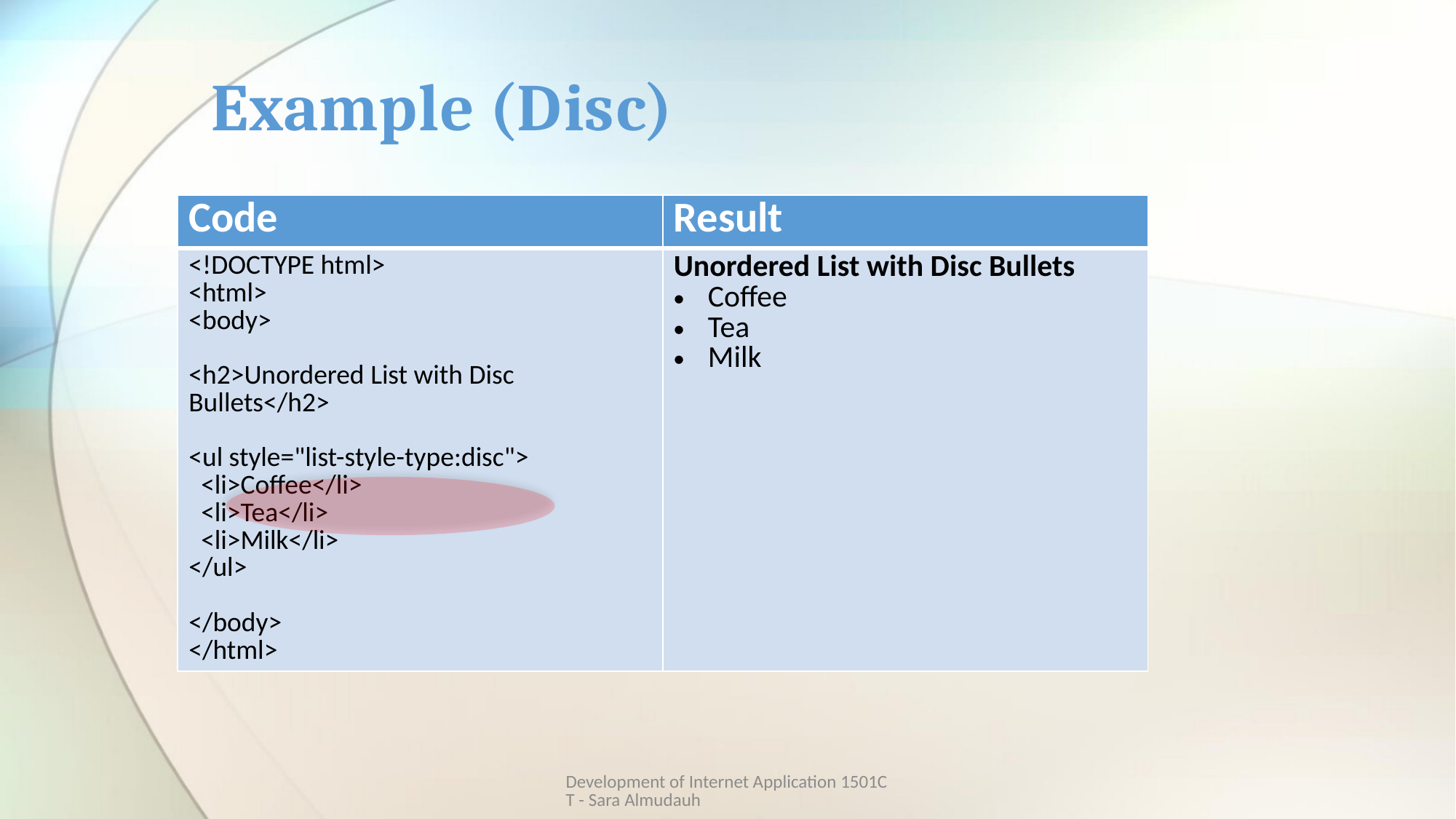

# Example (Disc)
| Code | Result |
| --- | --- |
| <!DOCTYPE html> <html> <body> <h2>Unordered List with Disc Bullets</h2> <ul style="list-style-type:disc"> <li>Coffee</li> <li>Tea</li> <li>Milk</li> </ul> </body> </html> | Unordered List with Disc Bullets Coffee Tea Milk |

Development of Internet Application 1501CT - Sara Almudauh